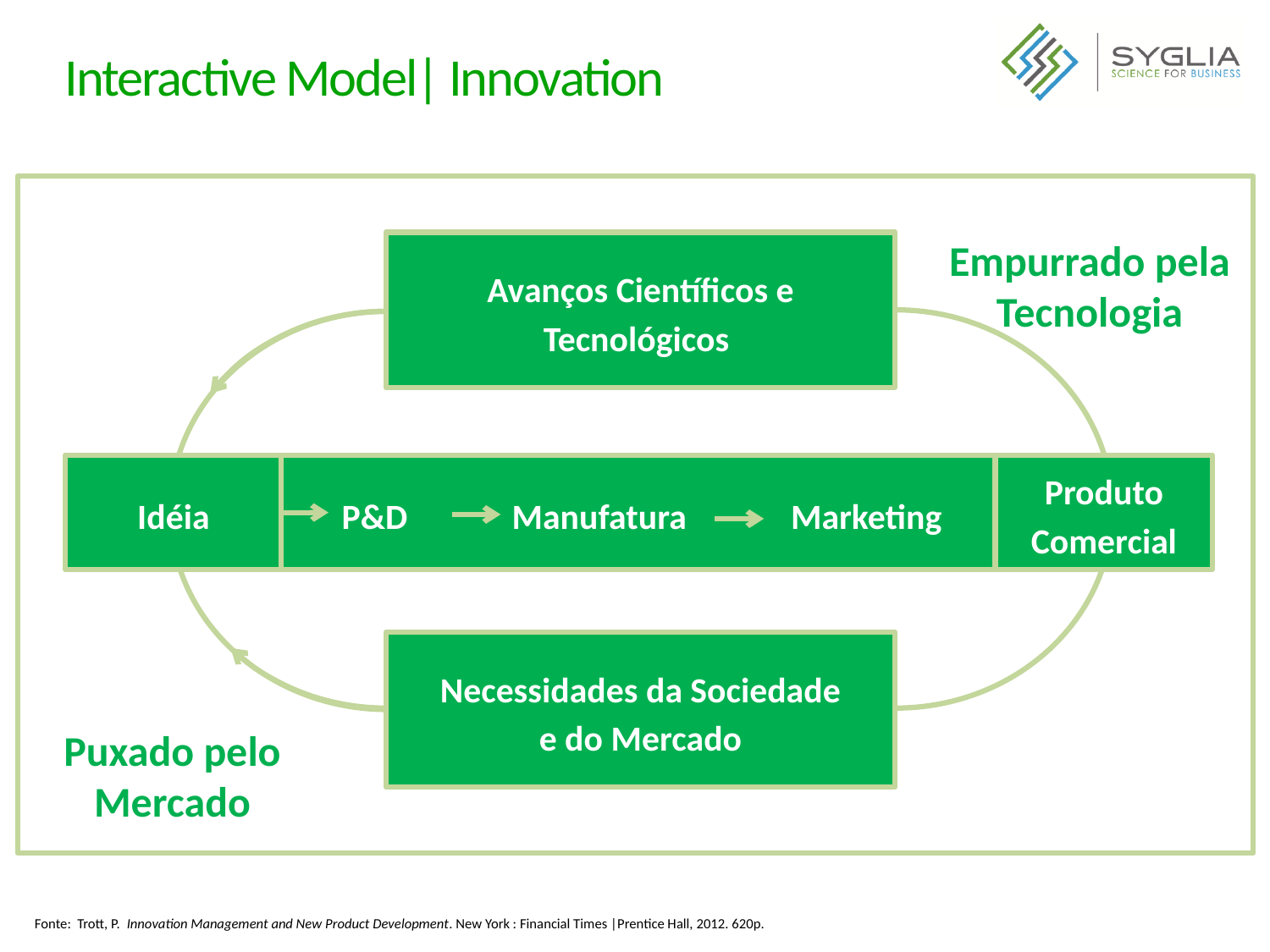

# Interactive Model| Innovation

Avanços Científicos e Tecnológicos
Empurrado pela
Tecnologia

Idéia
  P&D             Manufatura             Marketing
Produto Comercial
Necessidades da Sociedade
e do Mercado
Puxado pelo Mercado

Fonte:  Trott, P.  Innovation Management and New Product Development. New York : Financial Times |​Prentice Hall, 2012. 620p.